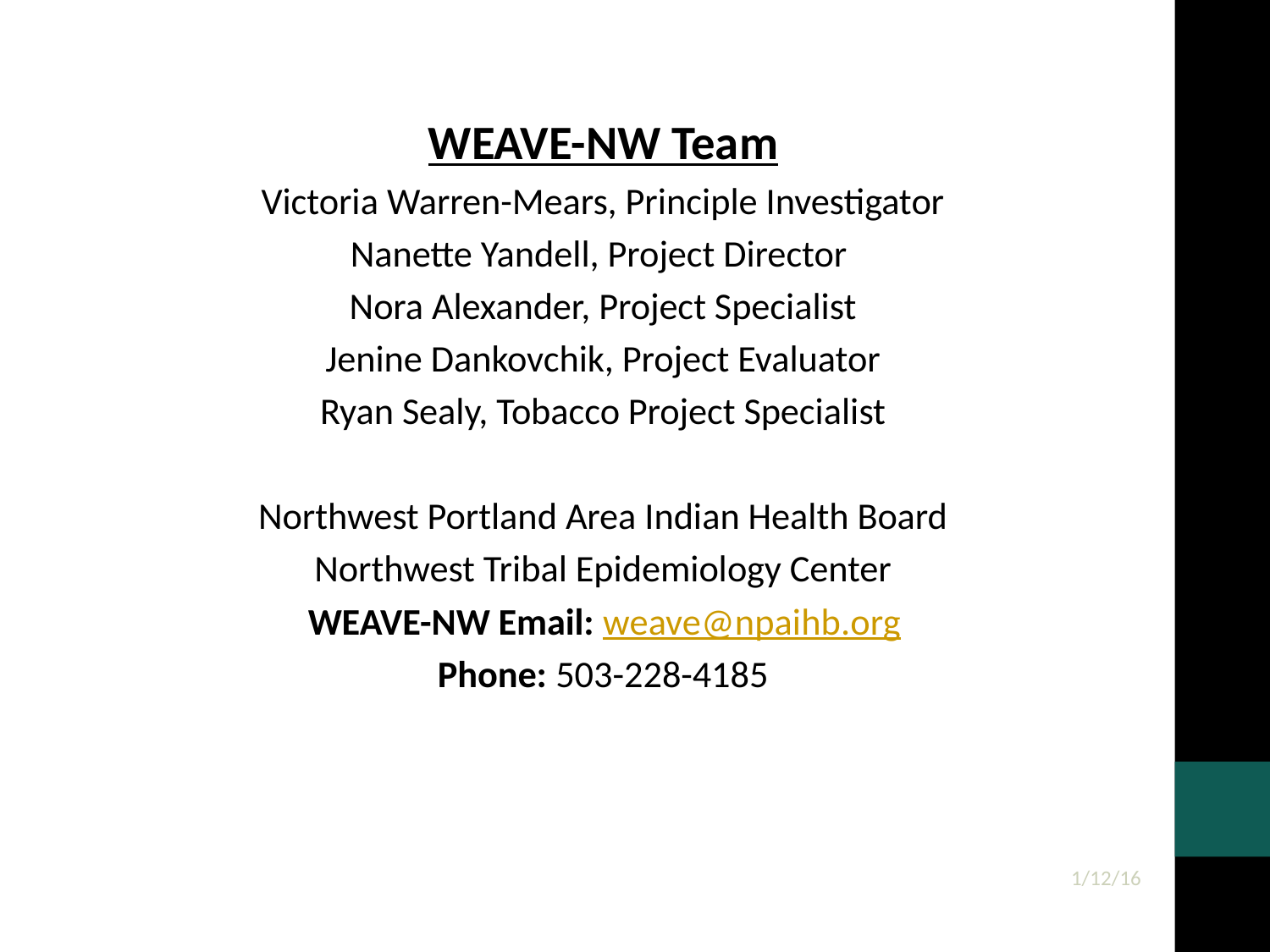

WEAVE-NW Team
Victoria Warren-Mears, Principle Investigator
Nanette Yandell, Project Director
Nora Alexander, Project Specialist
Jenine Dankovchik, Project Evaluator
Ryan Sealy, Tobacco Project Specialist

Northwest Portland Area Indian Health Board
Northwest Tribal Epidemiology Center
WEAVE-NW Email: weave@npaihb.org
Phone: 503-228-4185

1/12/16